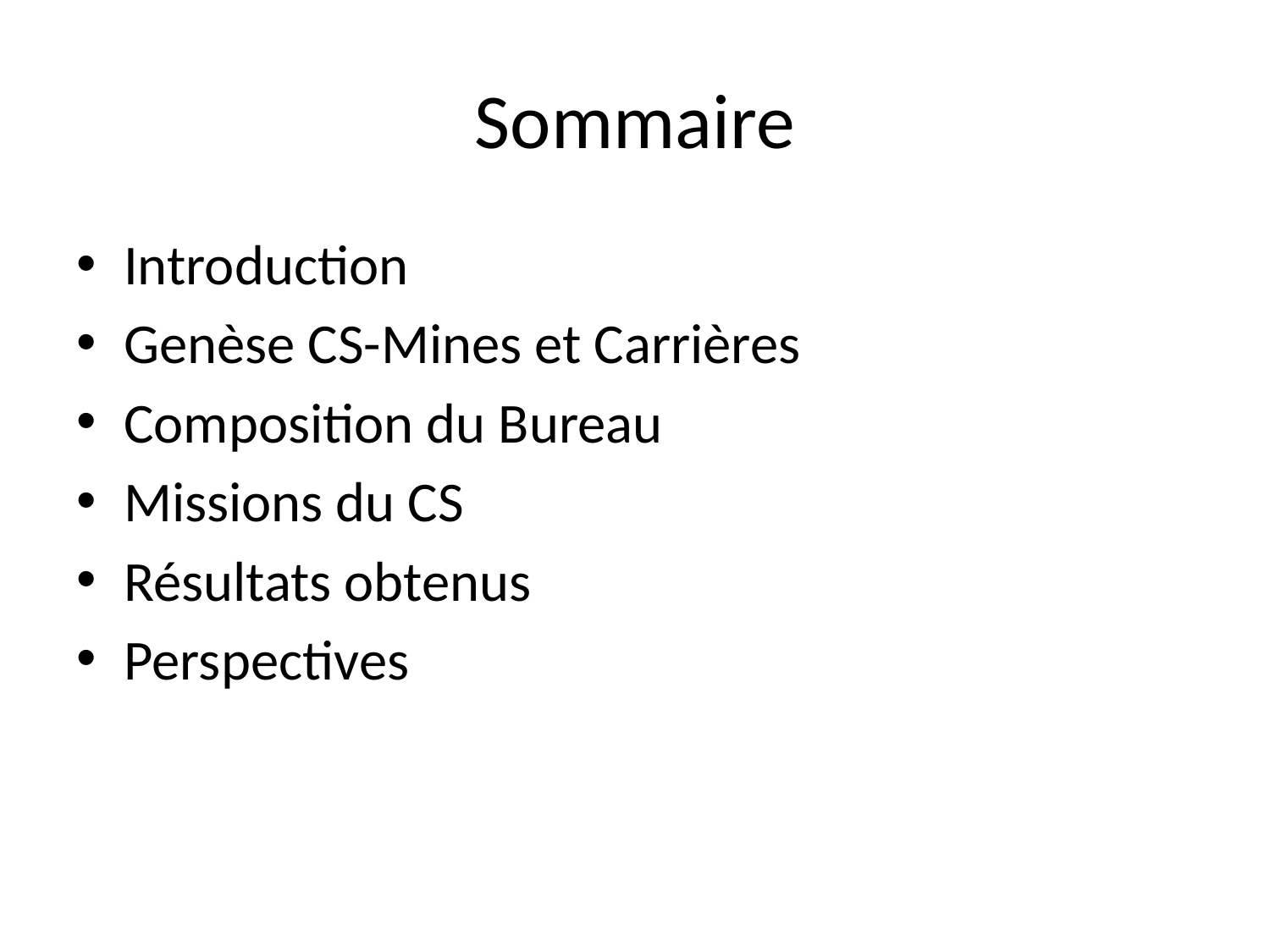

# Sommaire
Introduction
Genèse CS-Mines et Carrières
Composition du Bureau
Missions du CS
Résultats obtenus
Perspectives